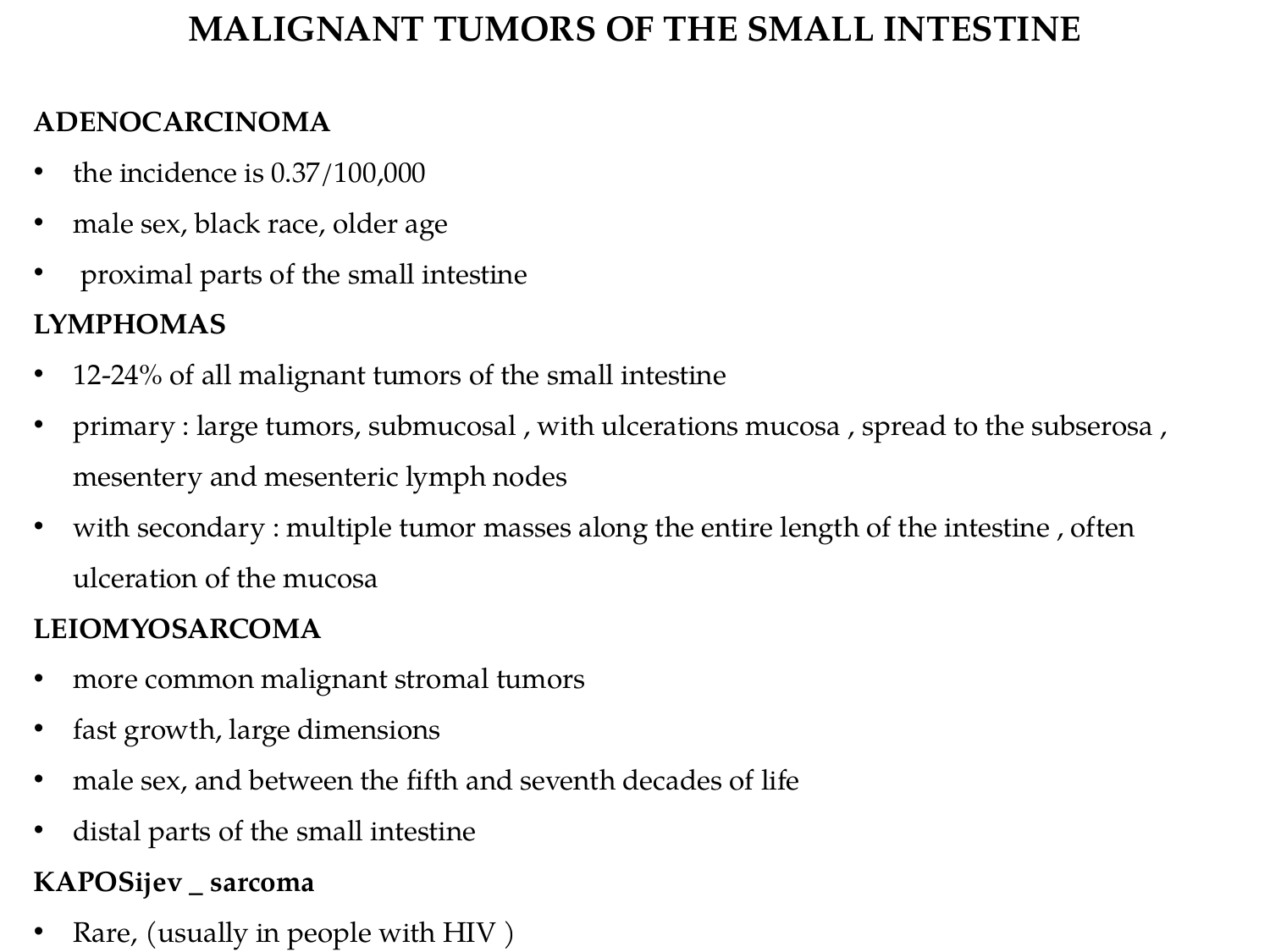

MALIGNANT TUMORS OF THE SMALL INTESTINE
ADENOCARCINOMA
the incidence is 0.37/100,000
male sex, black race, older age
 proximal parts of the small intestine
LYMPHOMAS
12-24% of all malignant tumors of the small intestine
primary : large tumors, submucosal , with ulcerations mucosa , spread to the subserosa , mesentery and mesenteric lymph nodes
with secondary : multiple tumor masses along the entire length of the intestine , often ulceration of the mucosa
LEIOMYOSARCOMA
more common malignant stromal tumors
fast growth, large dimensions
male sex, and between the fifth and seventh decades of life
distal parts of the small intestine
KAPOSijev _ sarcoma
Rare, (usually in people with HIV )